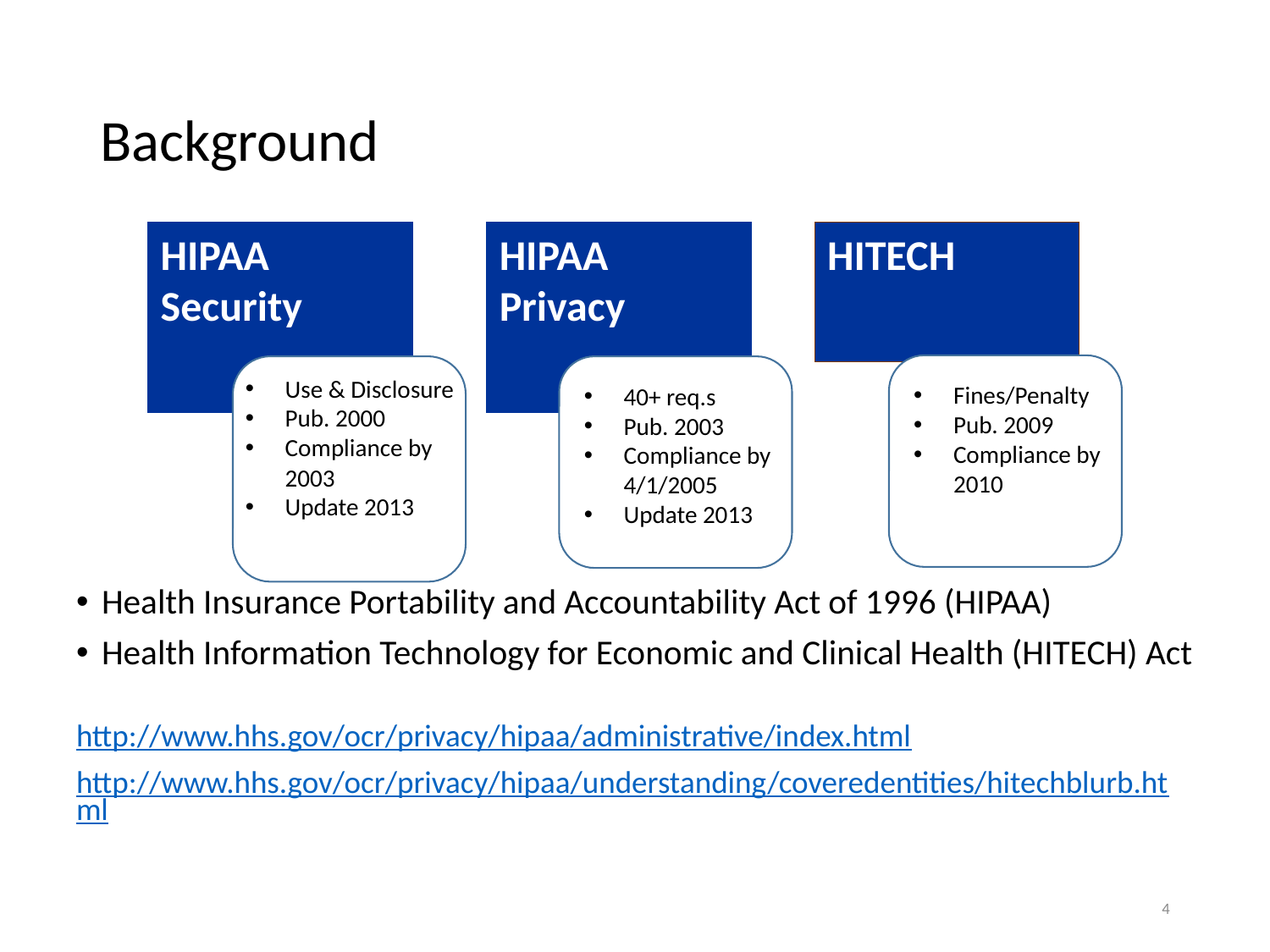

# Background
HIPAA
Security

HIPAA
Privacy

HITECH

Use & Disclosure
Pub. 2000
Compliance by 2003
Update 2013
Fines/Penalty
Pub. 2009
Compliance by 2010
40+ req.s
Pub. 2003
Compliance by 4/1/2005
Update 2013
Health Insurance Portability and Accountability Act of 1996 (HIPAA)
Health Information Technology for Economic and Clinical Health (HITECH) Act

http://www.hhs.gov/ocr/privacy/hipaa/administrative/index.html
http://www.hhs.gov/ocr/privacy/hipaa/understanding/coveredentities/hitechblurb.html

4